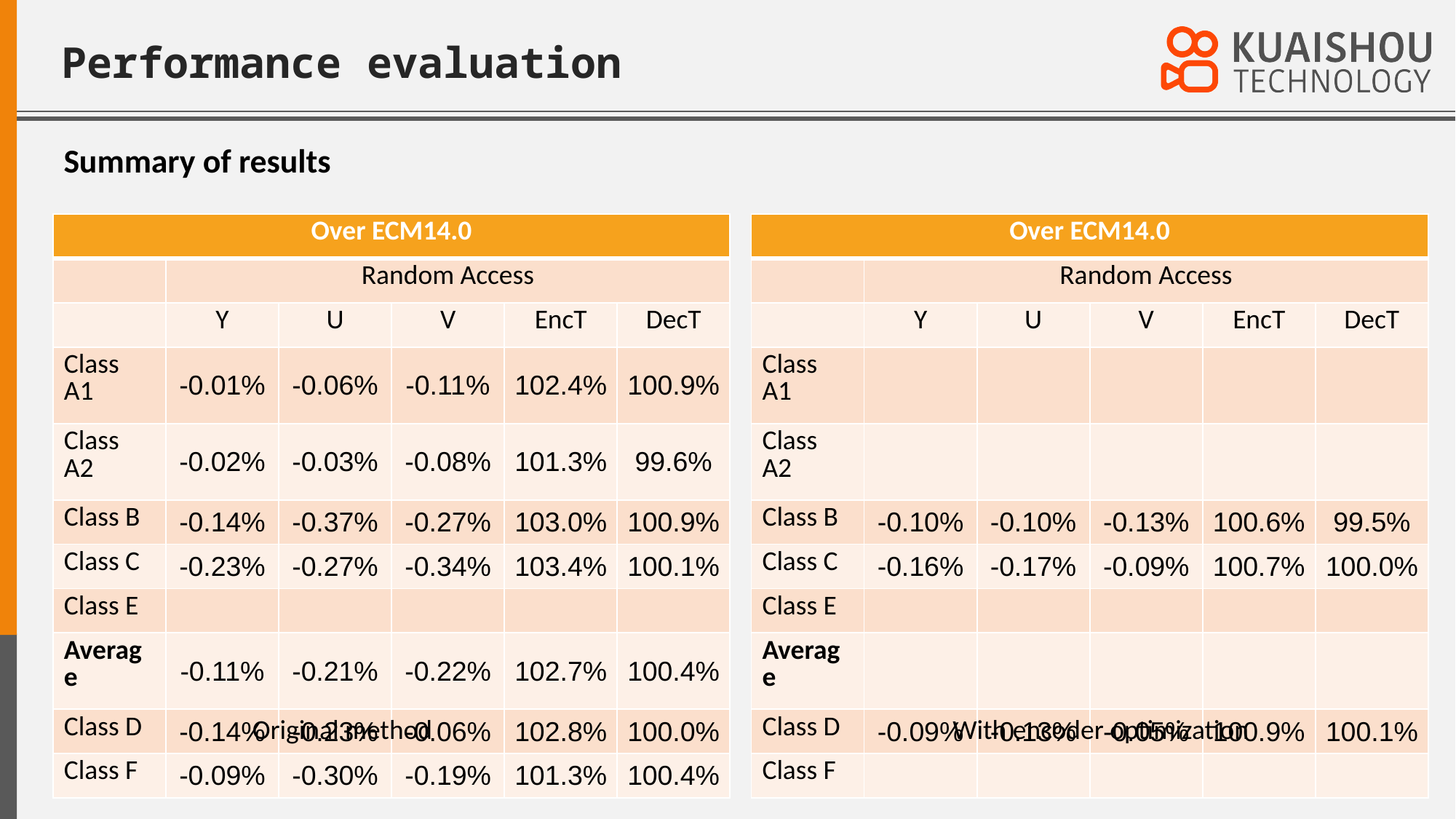

# Performance evaluation
Summary of results
| Over ECM14.0 |  |  |  |  |  |
| --- | --- | --- | --- | --- | --- |
|  | Random Access |  |  |  |  |
|  | Y | U | V | EncT | DecT |
| Class A1 | -0.01% | -0.06% | -0.11% | 102.4% | 100.9% |
| Class A2 | -0.02% | -0.03% | -0.08% | 101.3% | 99.6% |
| Class B | -0.14% | -0.37% | -0.27% | 103.0% | 100.9% |
| Class C | -0.23% | -0.27% | -0.34% | 103.4% | 100.1% |
| Class E |  |  |  |  |  |
| Average | -0.11% | -0.21% | -0.22% | 102.7% | 100.4% |
| Class D | -0.14% | -0.23% | -0.06% | 102.8% | 100.0% |
| Class F | -0.09% | -0.30% | -0.19% | 101.3% | 100.4% |
| Over ECM14.0 |  |  |  |  |  |
| --- | --- | --- | --- | --- | --- |
|  | Random Access |  |  |  |  |
|  | Y | U | V | EncT | DecT |
| Class A1 |  |  |  |  |  |
| Class A2 |  |  |  |  |  |
| Class B | -0.10% | -0.10% | -0.13% | 100.6% | 99.5% |
| Class C | -0.16% | -0.17% | -0.09% | 100.7% | 100.0% |
| Class E |  |  |  |  |  |
| Average |  |  |  |  |  |
| Class D | -0.09% | -0.13% | -0.05% | 100.9% | 100.1% |
| Class F |  |  |  |  |  |
Original method
With encoder optimization